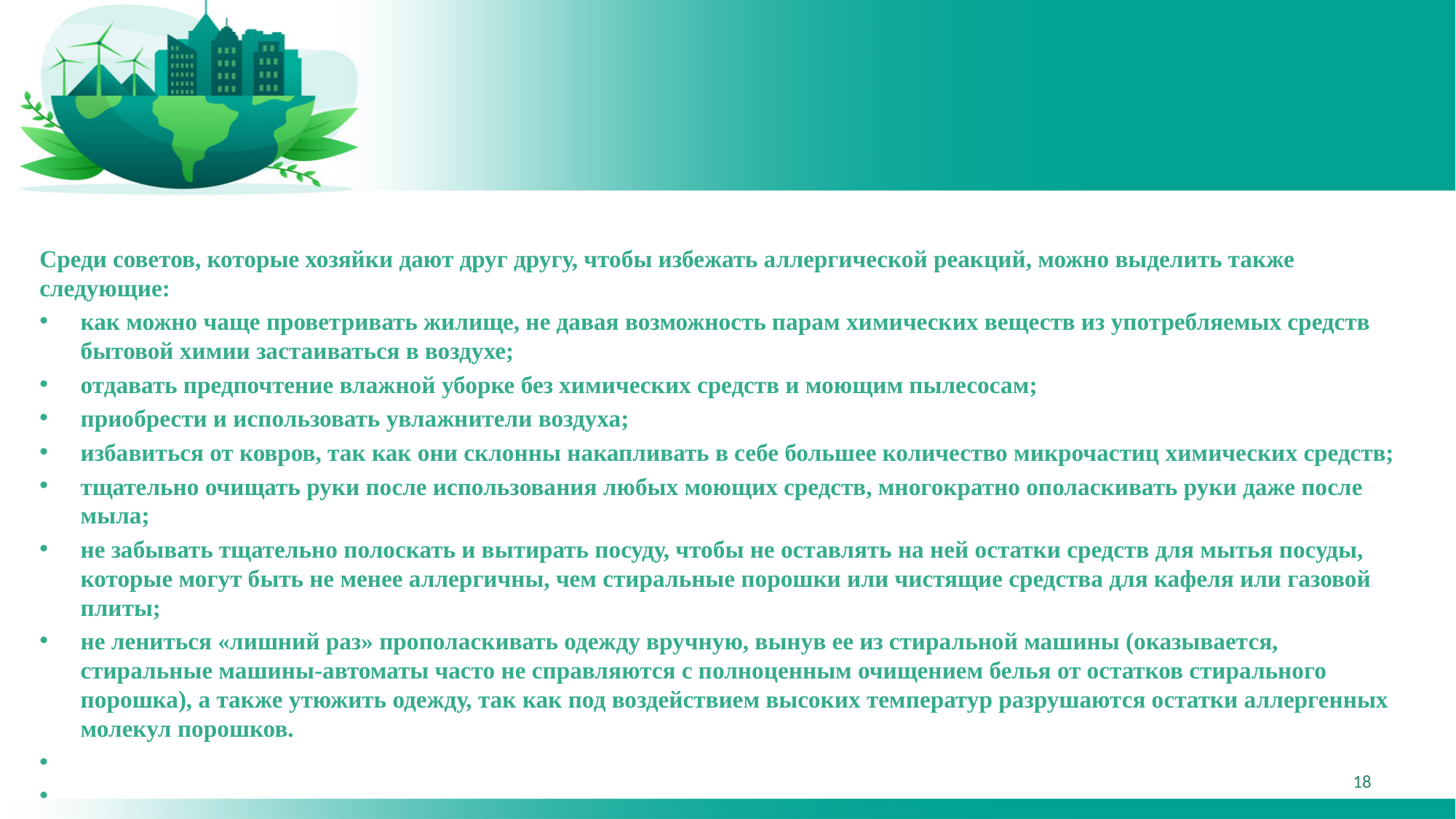

#
Среди советов, которые хозяйки дают друг другу, чтобы избежать аллергической реакций, можно выделить также следующие:
как можно чаще проветривать жилище, не давая возможность парам химических веществ из употребляемых средств бытовой химии застаиваться в воздухе;
отдавать предпочтение влажной уборке без химических средств и моющим пылесосам;
приобрести и использовать увлажнители воздуха;
избавиться от ковров, так как они склонны накапливать в себе большее количество микрочастиц химических средств;
тщательно очищать руки после использования любых моющих средств, многократно ополаскивать руки даже после мыла;
не забывать тщательно полоскать и вытирать посуду, чтобы не оставлять на ней остатки средств для мытья посуды, которые могут быть не менее аллергичны, чем стиральные порошки или чистящие средства для кафеля или газовой плиты;
не лениться «лишний раз» прополаскивать одежду вручную, вынув ее из стиральной машины (оказывается, стиральные машины-автоматы часто не справляются с полноценным очищением белья от остатков стирального порошка), а также утюжить одежду, так как под воздействием высоких температур разрушаются остатки аллергенных молекул порошков.

18